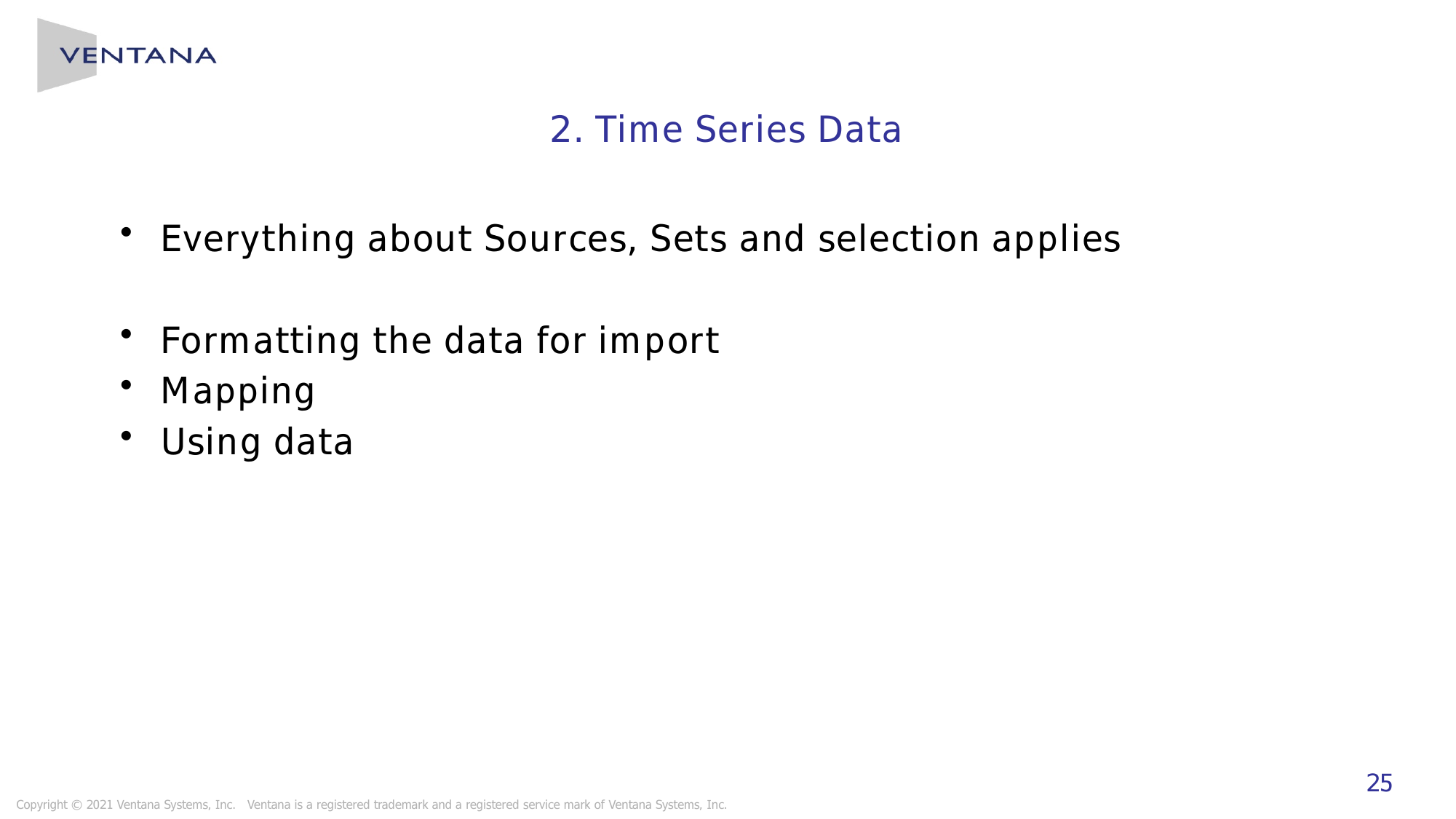

# 2. Time Series Data
Everything about Sources, Sets and selection applies

Formatting the data for import
Mapping
Using data